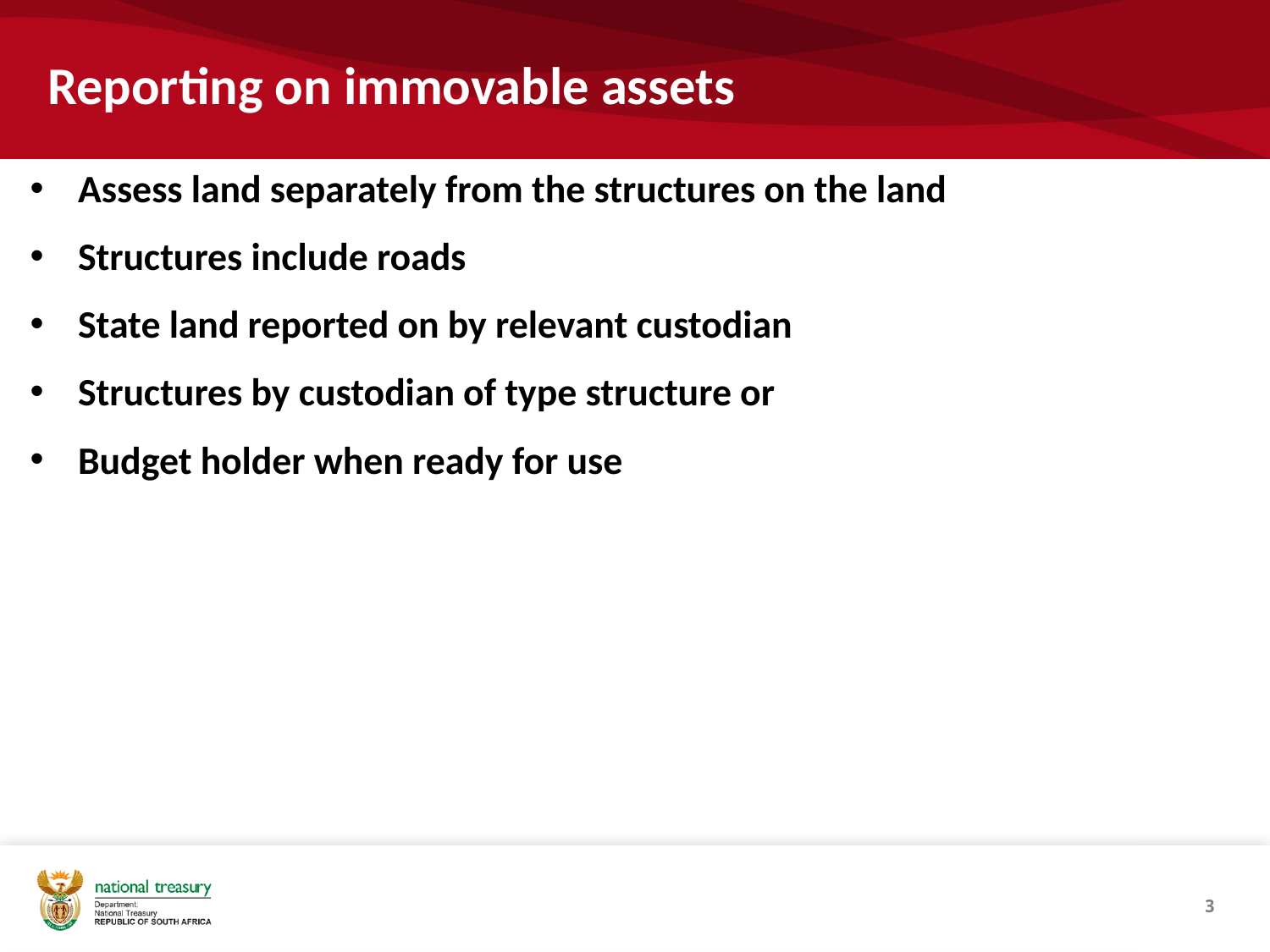

# Reporting on immovable assets
Assess land separately from the structures on the land
Structures include roads
State land reported on by relevant custodian
Structures by custodian of type structure or
Budget holder when ready for use
3